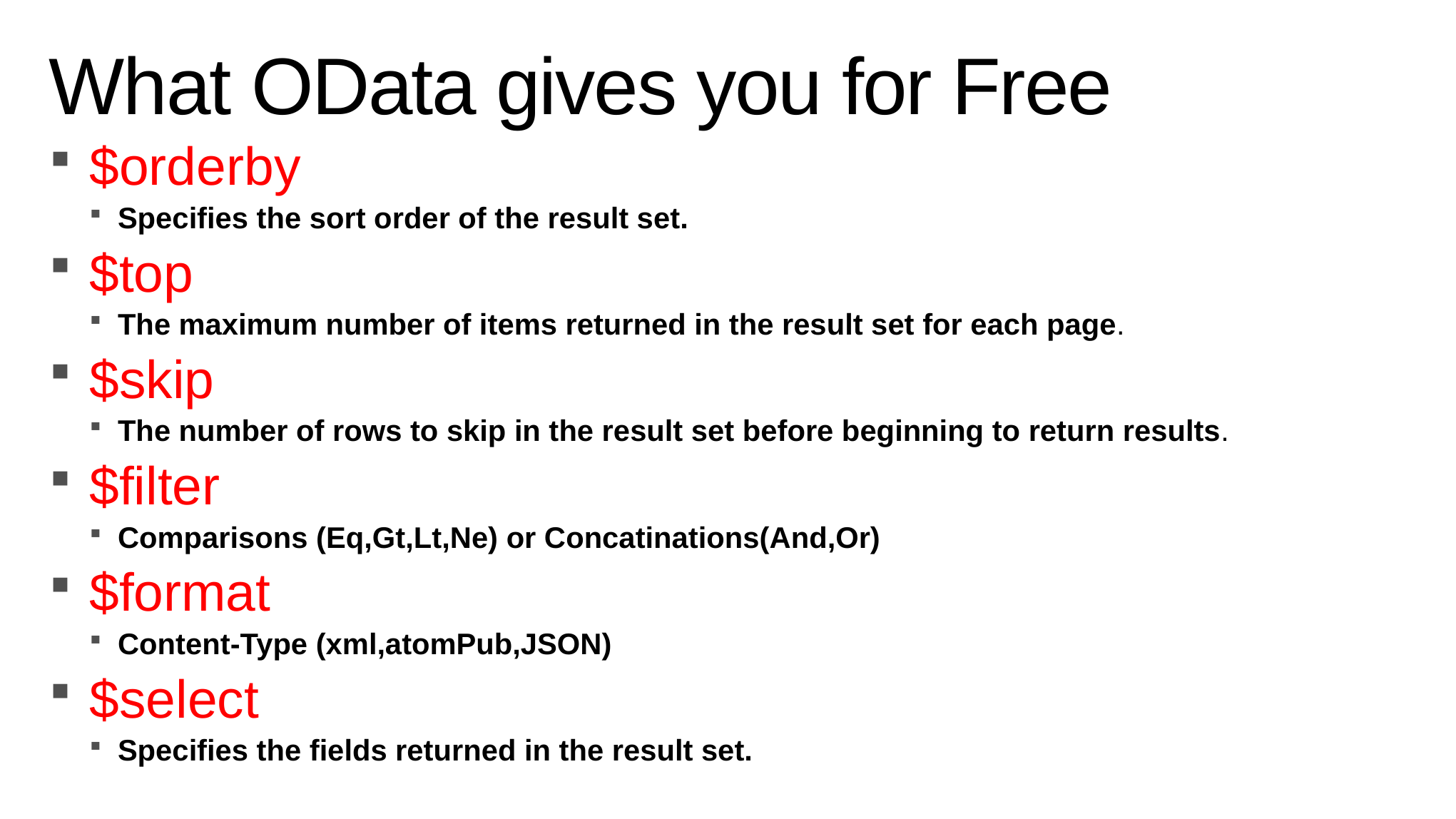

# What OData gives you for Free
$orderby
Specifies the sort order of the result set.
$top
The maximum number of items returned in the result set for each page.
$skip
The number of rows to skip in the result set before beginning to return results.
$filter
Comparisons (Eq,Gt,Lt,Ne) or Concatinations(And,Or)
$format
Content-Type (xml,atomPub,JSON)
$select
Specifies the fields returned in the result set.